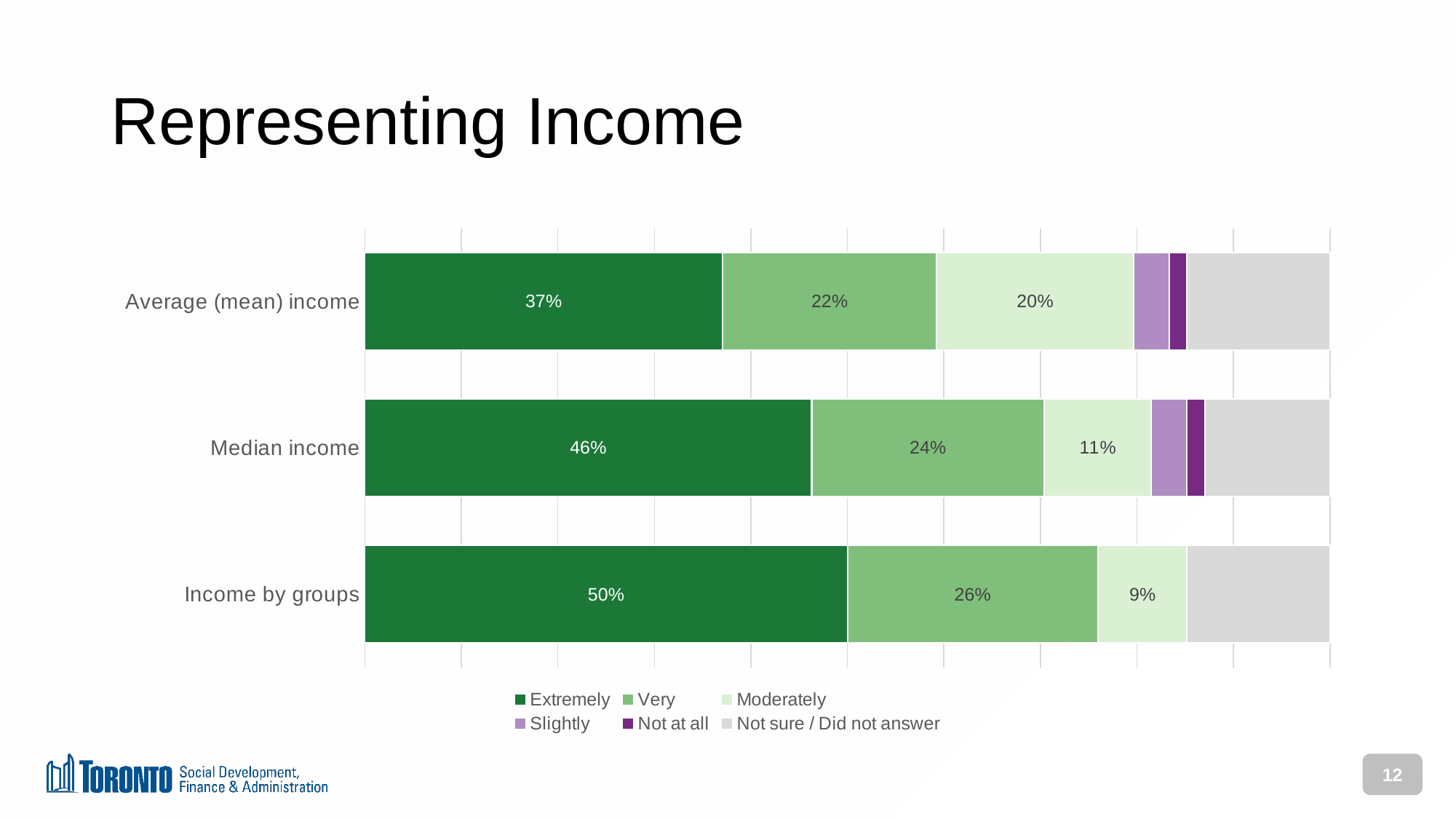

# Representing Income

### Chart

| Category | Extremely | Very | Moderately | Slightly | Not at all | Not sure / Did not answer |
|---|---|---|---|---|---|---|
| Average (mean) income | 20.0 | 12.0 | 11.0 | 2.0 | 1.0 | 8.0 |
| Median income | 25.0 | 13.0 | 6.0 | 2.0 | 1.0 | 7.0 |
| Income by groups | 27.0 | 14.0 | 5.0 | 0.0 | 0.0 | 8.0 |
12